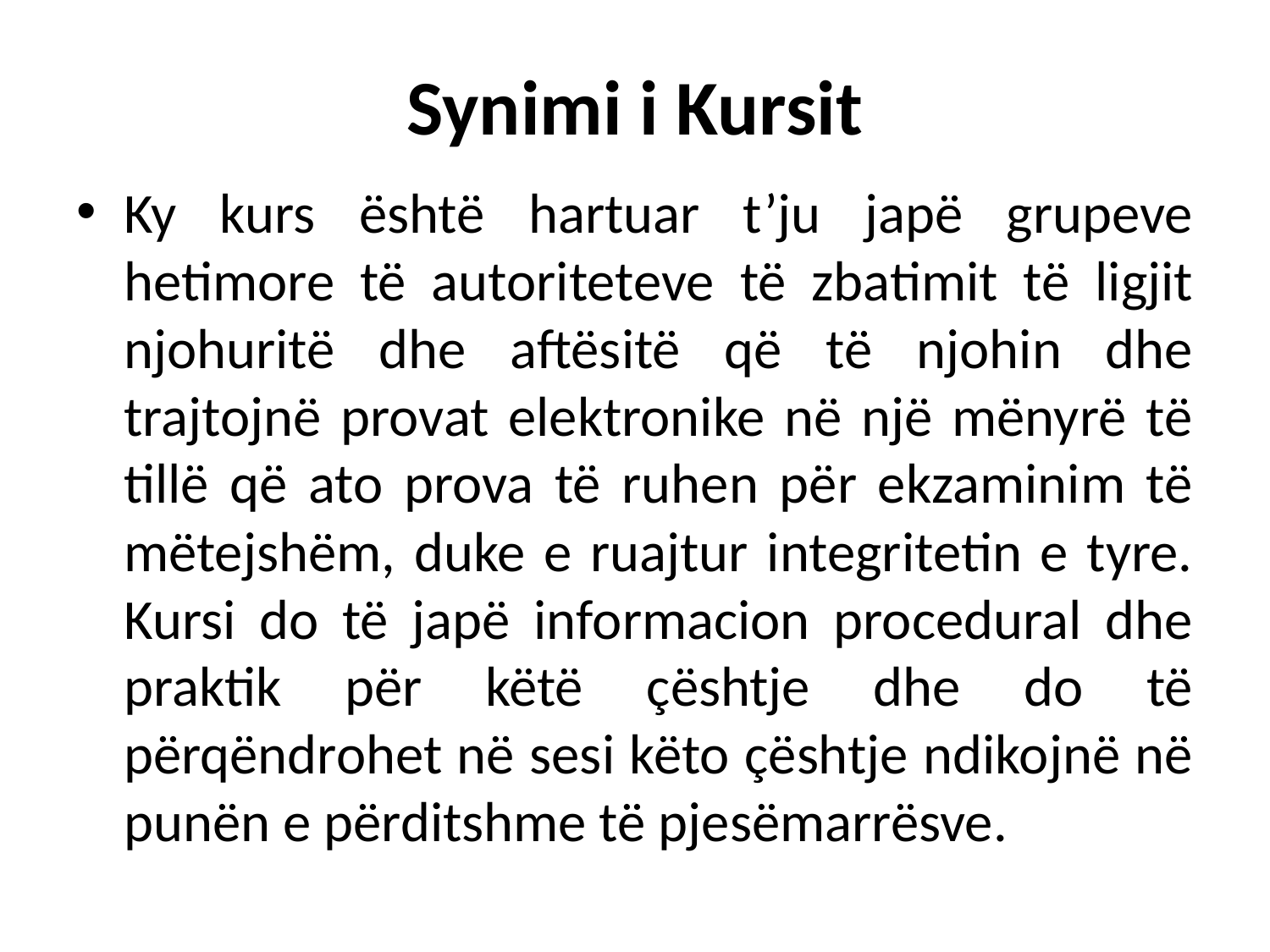

# Synimi i Kursit
Ky kurs është hartuar t’ju japë grupeve hetimore të autoriteteve të zbatimit të ligjit njohuritë dhe aftësitë që të njohin dhe trajtojnë provat elektronike në një mënyrë të tillë që ato prova të ruhen për ekzaminim të mëtejshëm, duke e ruajtur integritetin e tyre. Kursi do të japë informacion procedural dhe praktik për këtë çështje dhe do të përqëndrohet në sesi këto çështje ndikojnë në punën e përditshme të pjesëmarrësve.